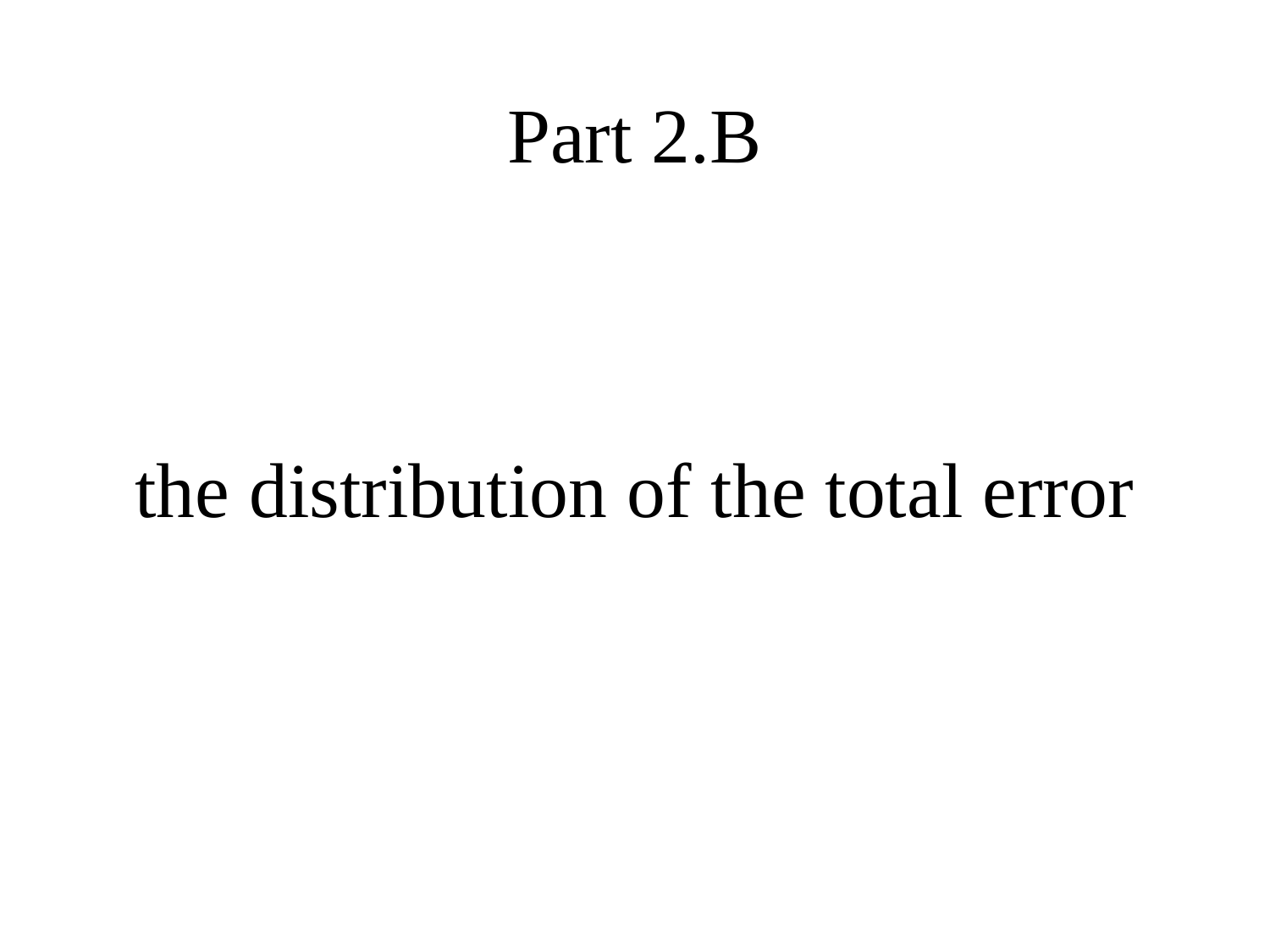

# Part 2.B
the distribution of the total error